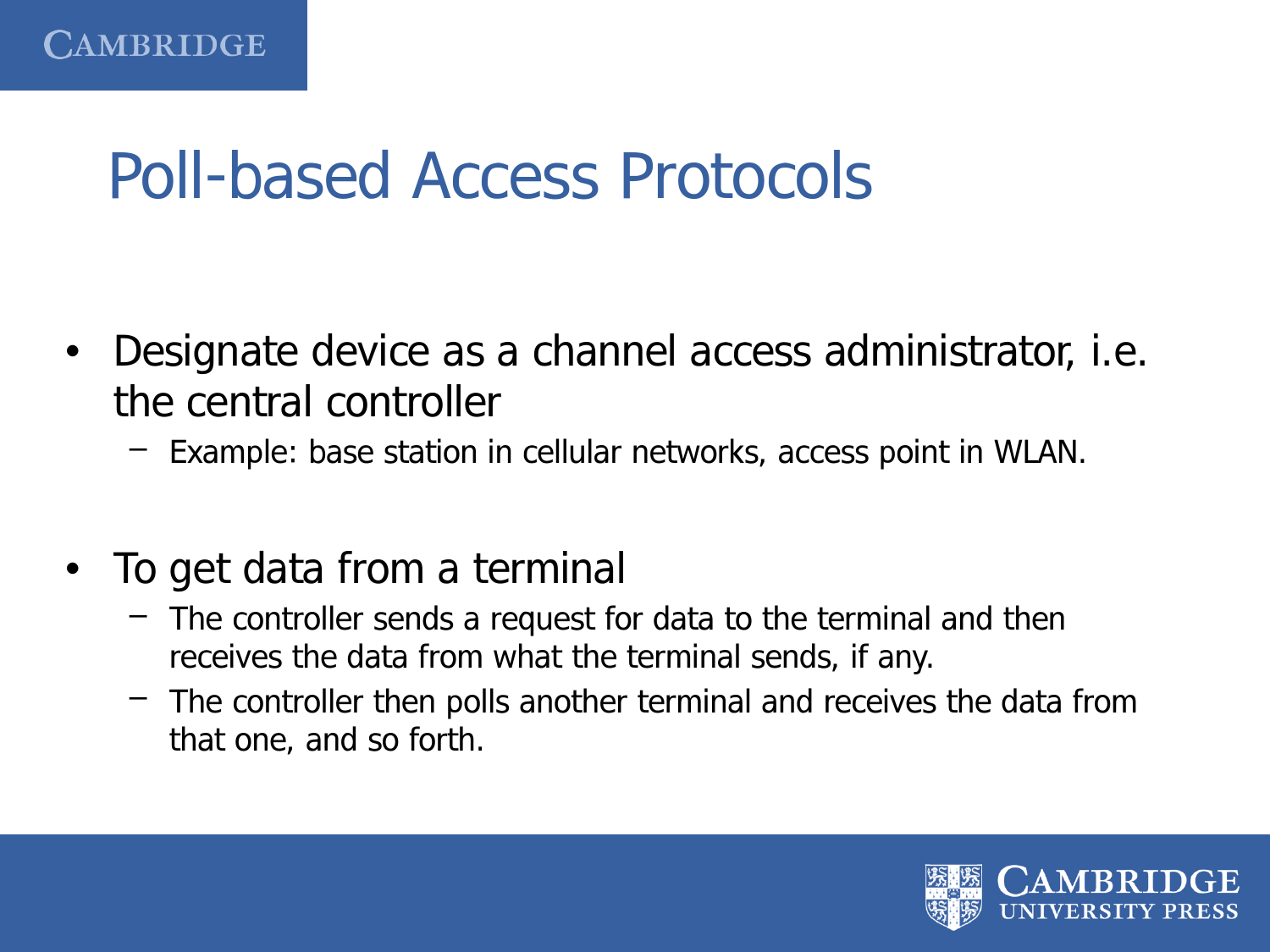

# Poll-based Access Protocols
Designate device as a channel access administrator, i.e. the central controller
Example: base station in cellular networks, access point in WLAN.

To get data from a terminal
The controller sends a request for data to the terminal and then receives the data from what the terminal sends, if any.
The controller then polls another terminal and receives the data from that one, and so forth.